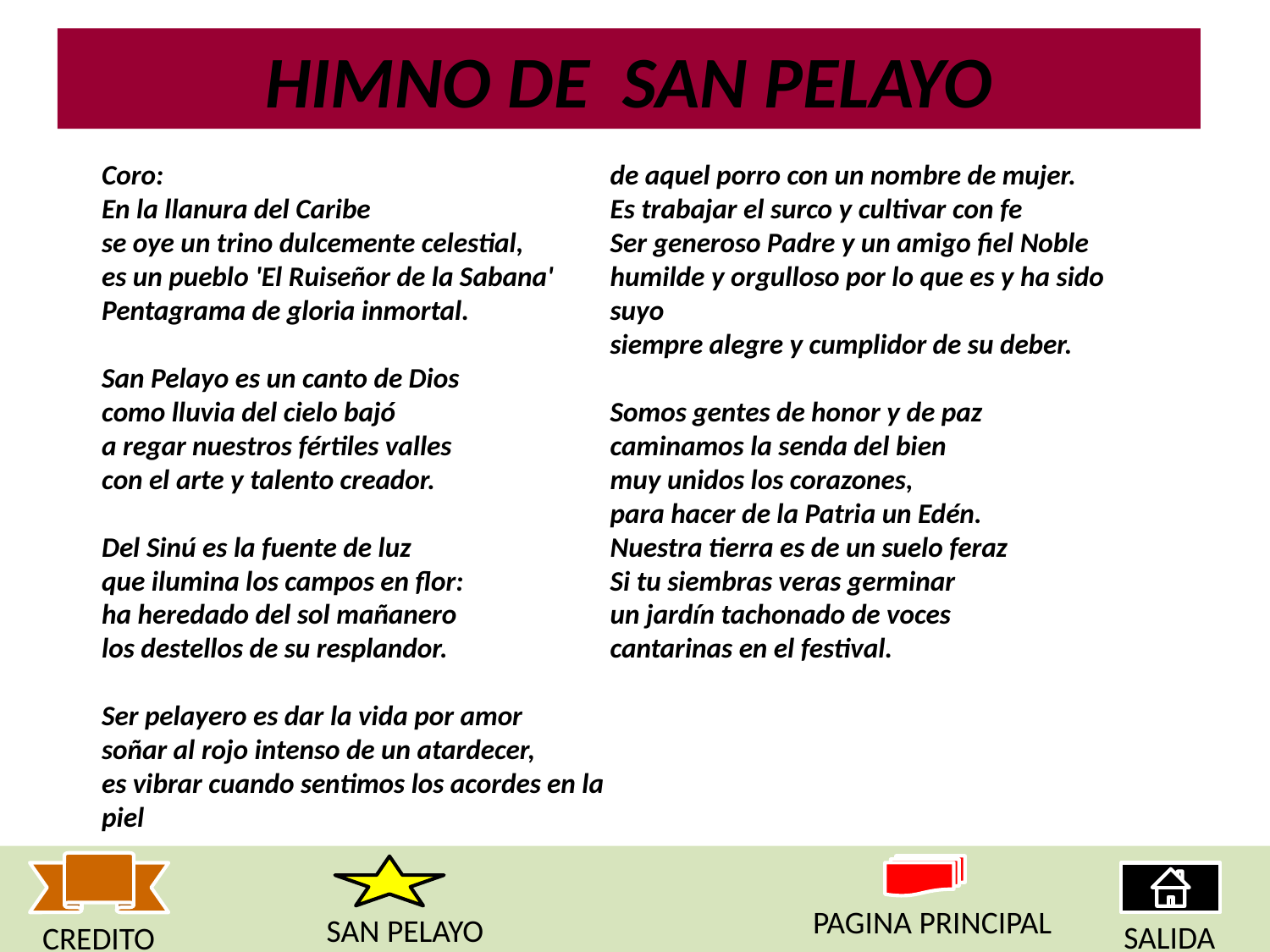

# HIMNO DE  SAN PELAYO
Coro:
En la llanura del Caribe
se oye un trino dulcemente celestial,
es un pueblo 'El Ruiseñor de la Sabana'
Pentagrama de gloria inmortal.
San Pelayo es un canto de Dios
como lluvia del cielo bajó
a regar nuestros fértiles valles
con el arte y talento creador.
Del Sinú es la fuente de luz
que ilumina los campos en flor:
ha heredado del sol mañanero
los destellos de su resplandor.
Ser pelayero es dar la vida por amor
soñar al rojo intenso de un atardecer,
es vibrar cuando sentimos los acordes en la piel
de aquel porro con un nombre de mujer.
Es trabajar el surco y cultivar con fe
Ser generoso Padre y un amigo fiel Noble
humilde y orgulloso por lo que es y ha sido suyo
siempre alegre y cumplidor de su deber.
Somos gentes de honor y de paz
caminamos la senda del bien
muy unidos los corazones,
para hacer de la Patria un Edén.
Nuestra tierra es de un suelo feraz
Si tu siembras veras germinar
un jardín tachonado de voces
cantarinas en el festival.

PAGINA PRINCIPAL
SAN PELAYO
SALIDA
CREDITO